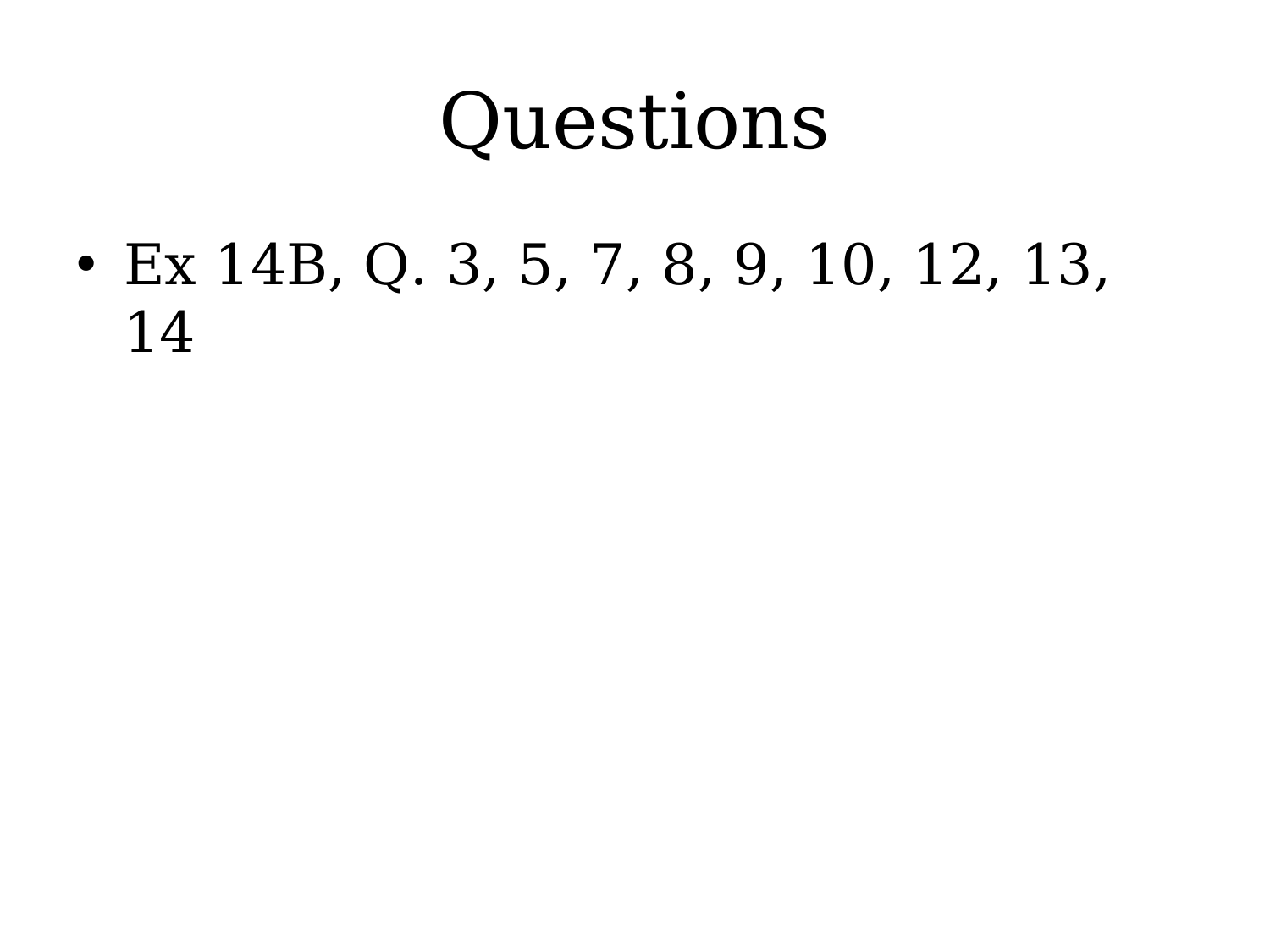

# Questions
Ex 14B, Q. 3, 5, 7, 8, 9, 10, 12, 13, 14